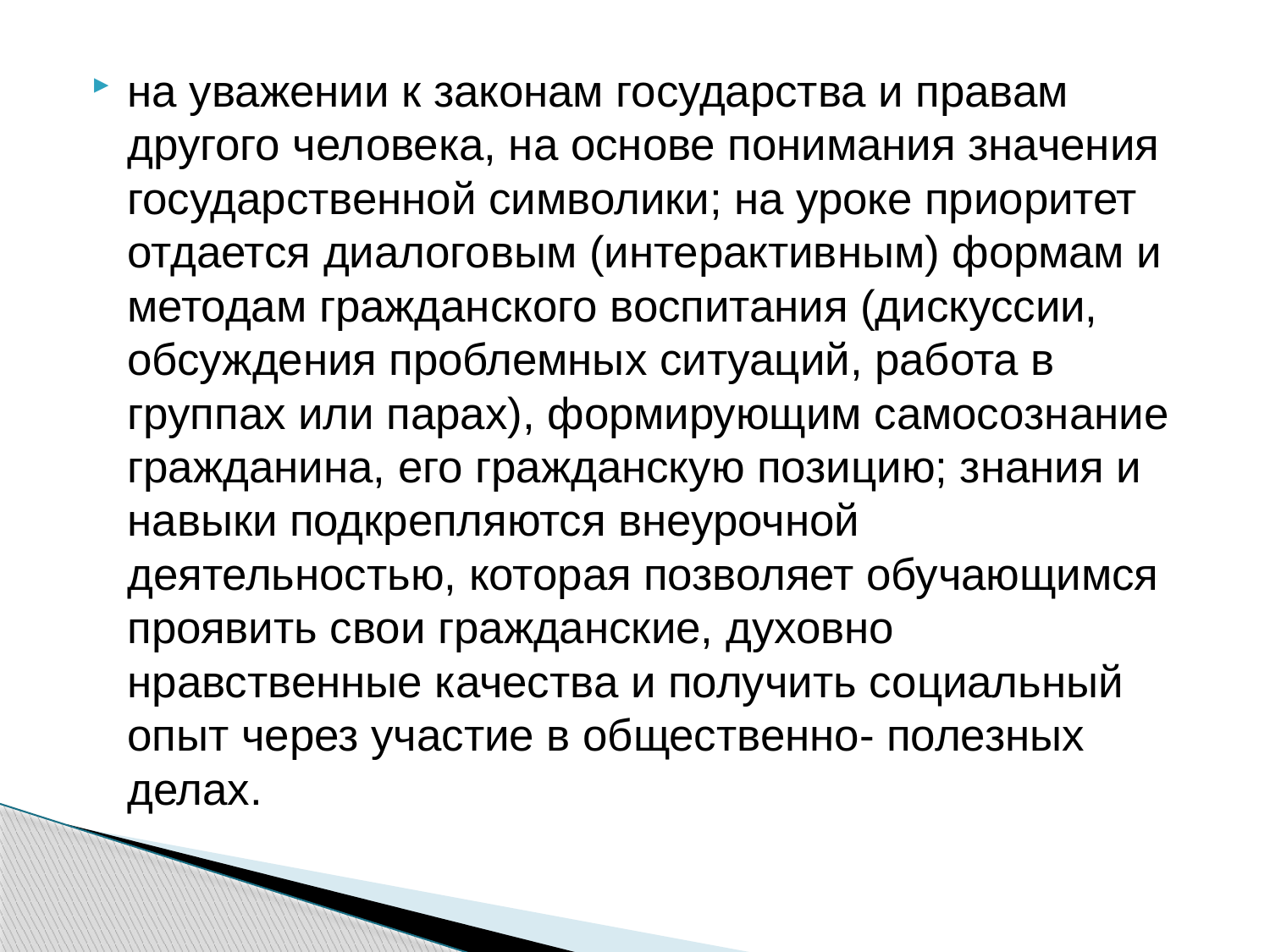

на уважении к законам государства и правам другого человека, на основе понимания значения государственной символики; на уроке приоритет отдается диалоговым (интерактивным) формам и методам гражданского воспитания (дискуссии, обсуждения проблемных ситуаций, работа в группах или парах), формирующим самосознание гражданина, его гражданскую позицию; знания и навыки подкрепляются внеурочной деятельностью, которая позволяет обучающимся проявить свои гражданские, духовно нравственные качества и получить социальный опыт через участие в общественно- полезных делах.